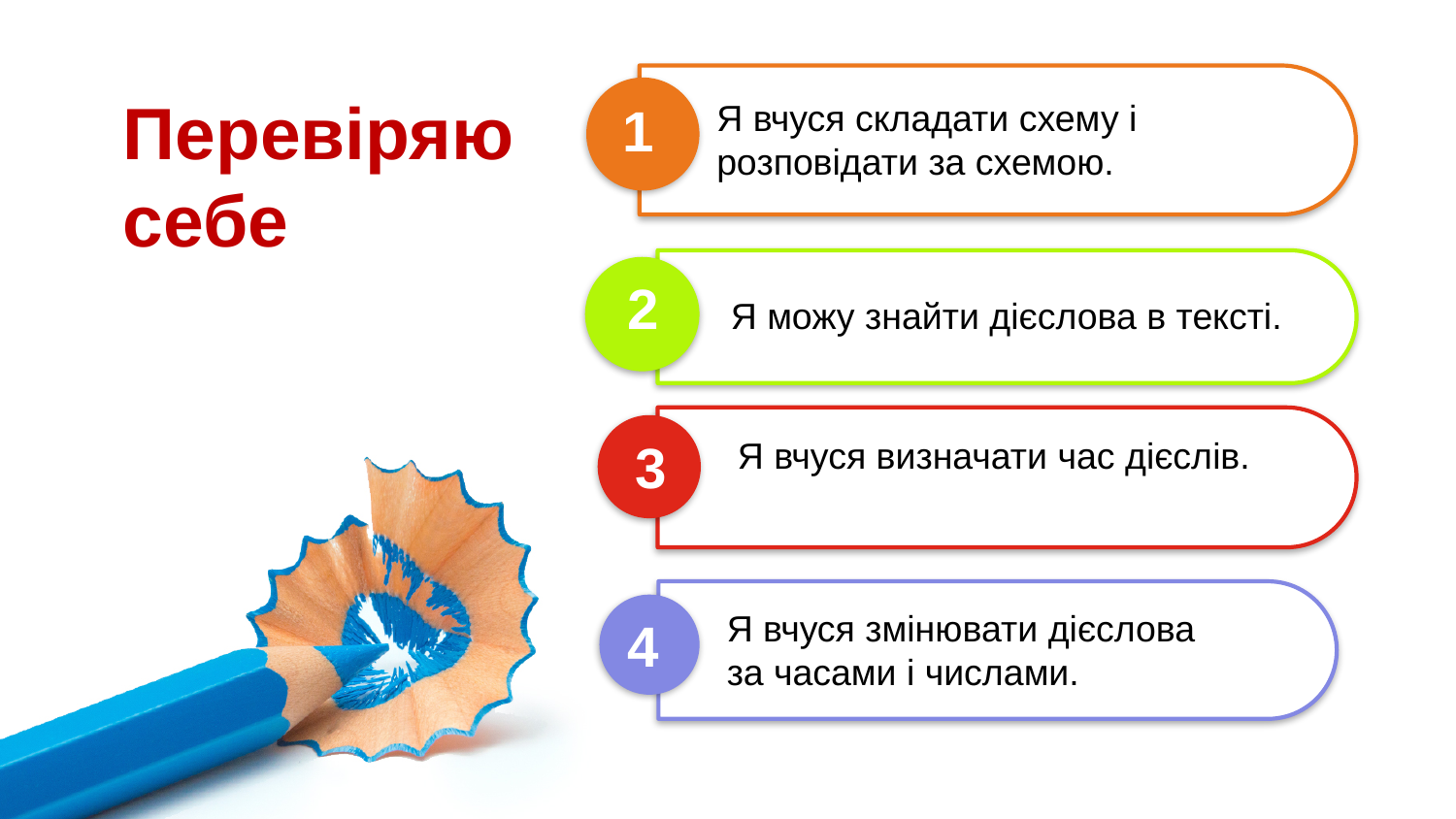

Перевіряю себе

1
Я вчуся складати схему і
розповідати за схемою.

2
Я можу знайти дієслова в тексті.

3
Я вчуся визначати час дієслів.

Я вчуся змінювати дієслова
за часами і числами.
4